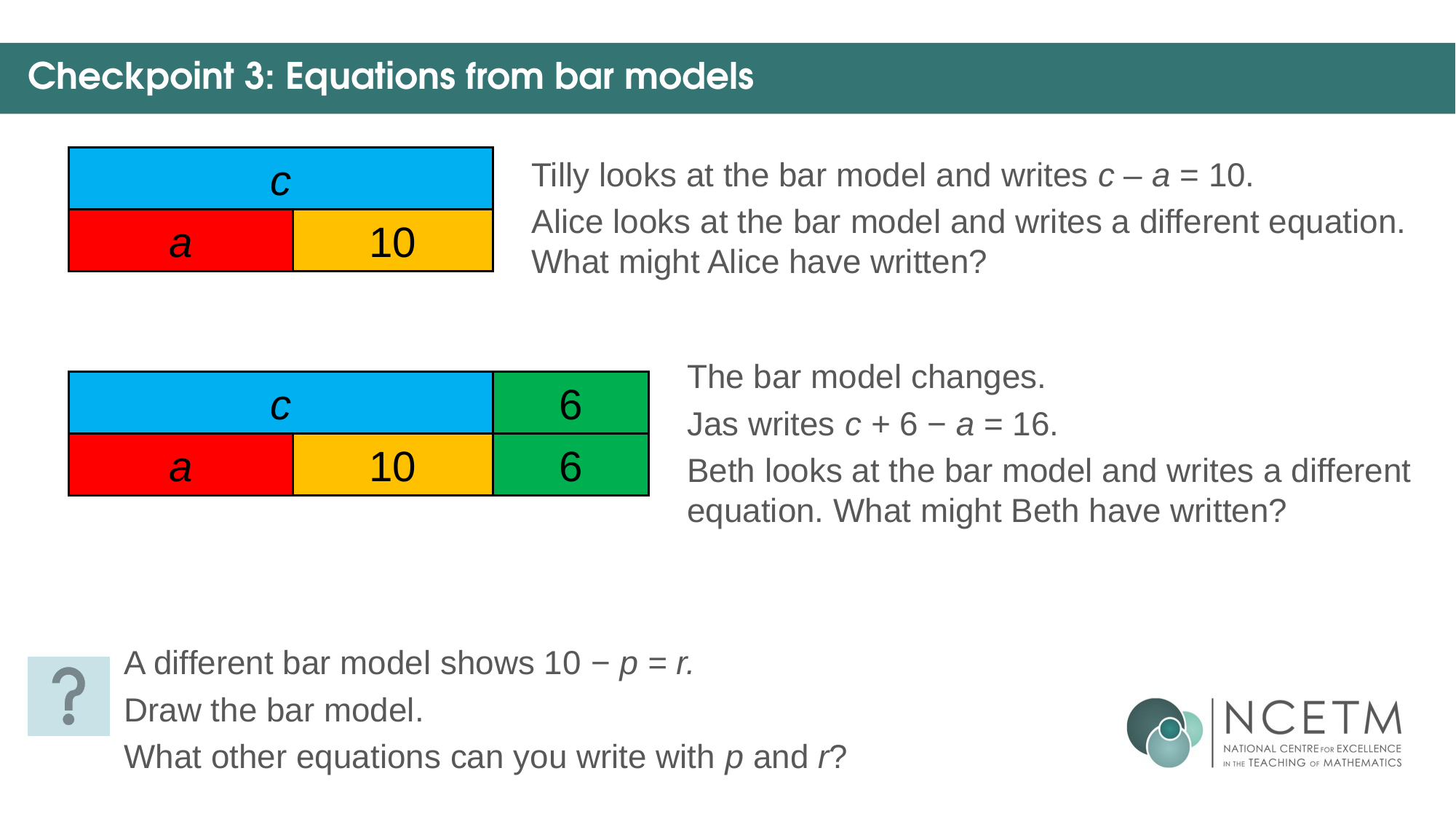

Checkpoint 3: Equations from bar models

c
a
10
Tilly looks at the bar model and writes c – a = 10.
Alice looks at the bar model and writes a different equation. What might Alice have written?
The bar model changes.
Jas writes c + 6 − a = 16.
Beth looks at the bar model and writes a different equation. What might Beth have written?
c
a
10
6
6
A different bar model shows 10 − p = r.
Draw the bar model.
What other equations can you write with p and r?